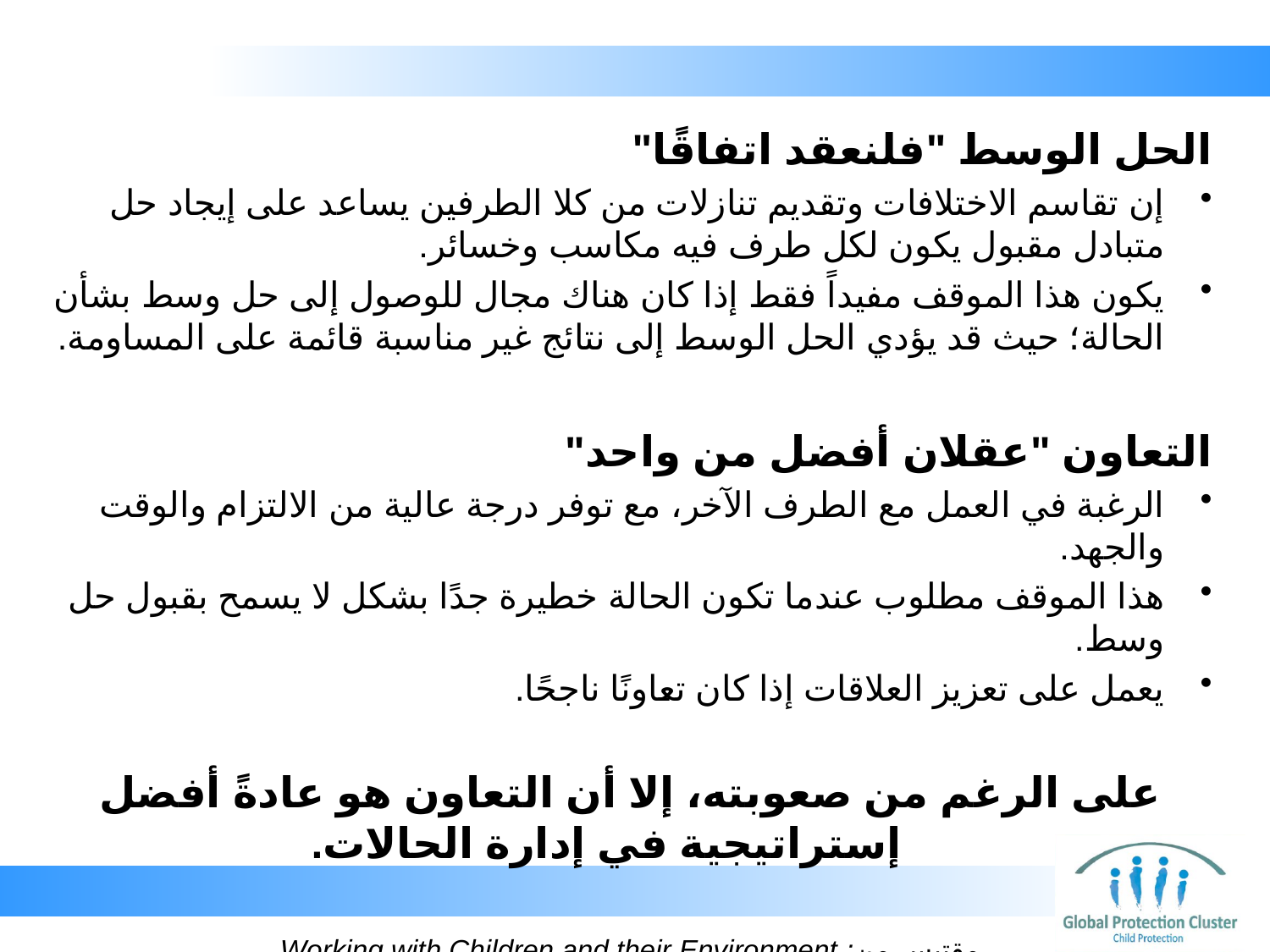

الحل الوسط "فلنعقد اتفاقًا"
إن تقاسم الاختلافات وتقديم تنازلات من كلا الطرفين يساعد على إيجاد حل متبادل مقبول يكون لكل طرف فيه مكاسب وخسائر.
يكون هذا الموقف مفيداً فقط إذا كان هناك مجال للوصول إلى حل وسط بشأن الحالة؛ حيث قد يؤدي الحل الوسط إلى نتائج غير مناسبة قائمة على المساومة.

التعاون "عقلان أفضل من واحد"
الرغبة في العمل مع الطرف الآخر، مع توفر درجة عالية من الالتزام والوقت والجهد.
هذا الموقف مطلوب عندما تكون الحالة خطيرة جدًا بشكل لا يسمح بقبول حل وسط.
يعمل على تعزيز العلاقات إذا كان تعاونًا ناجحًا.

على الرغم من صعوبته، إلا أن التعاون هو عادةً أفضل إستراتيجية في إدارة الحالات.

مقتبس من: Working with Children and their Environment